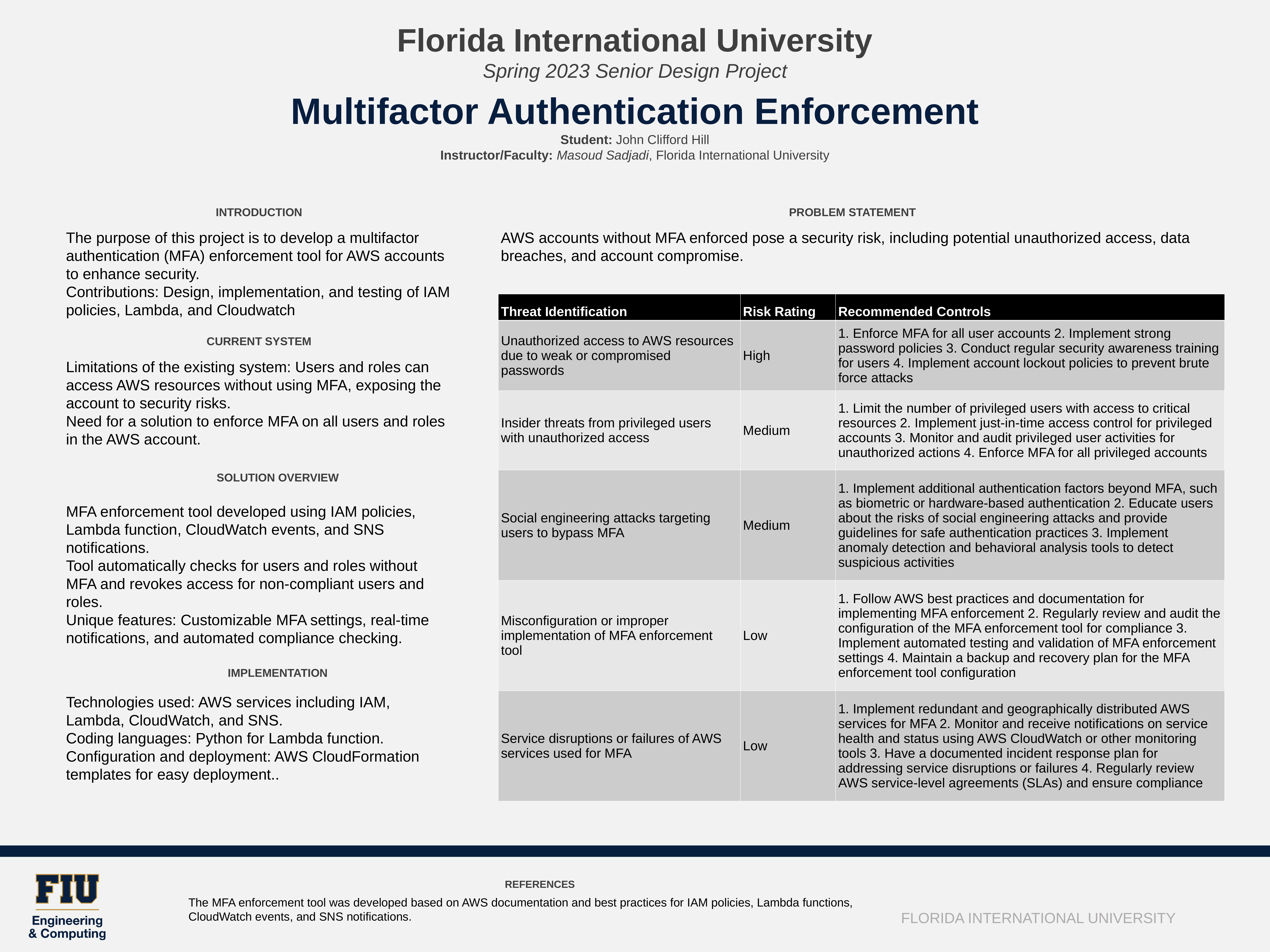

Florida International University
Spring 2023 Senior Design Project
Multifactor Authentication Enforcement
Student: John Clifford Hill
Instructor/Faculty: Masoud Sadjadi, Florida International University
PROBLEM STATEMENT
INTRODUCTION
The purpose of this project is to develop a multifactor authentication (MFA) enforcement tool for AWS accounts to enhance security.
Contributions: Design, implementation, and testing of IAM policies, Lambda, and Cloudwatch
AWS accounts without MFA enforced pose a security risk, including potential unauthorized access, data breaches, and account compromise.
| Threat Identification | Risk Rating | Recommended Controls |
| --- | --- | --- |
| Unauthorized access to AWS resources due to weak or compromised passwords | High | 1. Enforce MFA for all user accounts 2. Implement strong password policies 3. Conduct regular security awareness training for users 4. Implement account lockout policies to prevent brute force attacks |
| Insider threats from privileged users with unauthorized access | Medium | 1. Limit the number of privileged users with access to critical resources 2. Implement just-in-time access control for privileged accounts 3. Monitor and audit privileged user activities for unauthorized actions 4. Enforce MFA for all privileged accounts |
| Social engineering attacks targeting users to bypass MFA | Medium | 1. Implement additional authentication factors beyond MFA, such as biometric or hardware-based authentication 2. Educate users about the risks of social engineering attacks and provide guidelines for safe authentication practices 3. Implement anomaly detection and behavioral analysis tools to detect suspicious activities |
| Misconfiguration or improper implementation of MFA enforcement tool | Low | 1. Follow AWS best practices and documentation for implementing MFA enforcement 2. Regularly review and audit the configuration of the MFA enforcement tool for compliance 3. Implement automated testing and validation of MFA enforcement settings 4. Maintain a backup and recovery plan for the MFA enforcement tool configuration |
| Service disruptions or failures of AWS services used for MFA | Low | 1. Implement redundant and geographically distributed AWS services for MFA 2. Monitor and receive notifications on service health and status using AWS CloudWatch or other monitoring tools 3. Have a documented incident response plan for addressing service disruptions or failures 4. Regularly review AWS service-level agreements (SLAs) and ensure compliance |
CURRENT SYSTEM
Limitations of the existing system: Users and roles can access AWS resources without using MFA, exposing the account to security risks.
Need for a solution to enforce MFA on all users and roles in the AWS account.
SOLUTION OVERVIEW
MFA enforcement tool developed using IAM policies, Lambda function, CloudWatch events, and SNS notifications.
Tool automatically checks for users and roles without MFA and revokes access for non-compliant users and roles.
Unique features: Customizable MFA settings, real-time notifications, and automated compliance checking.
IMPLEMENTATION
Technologies used: AWS services including IAM, Lambda, CloudWatch, and SNS.
Coding languages: Python for Lambda function.
Configuration and deployment: AWS CloudFormation templates for easy deployment..
REFERENCES
The MFA enforcement tool was developed based on AWS documentation and best practices for IAM policies, Lambda functions, CloudWatch events, and SNS notifications.